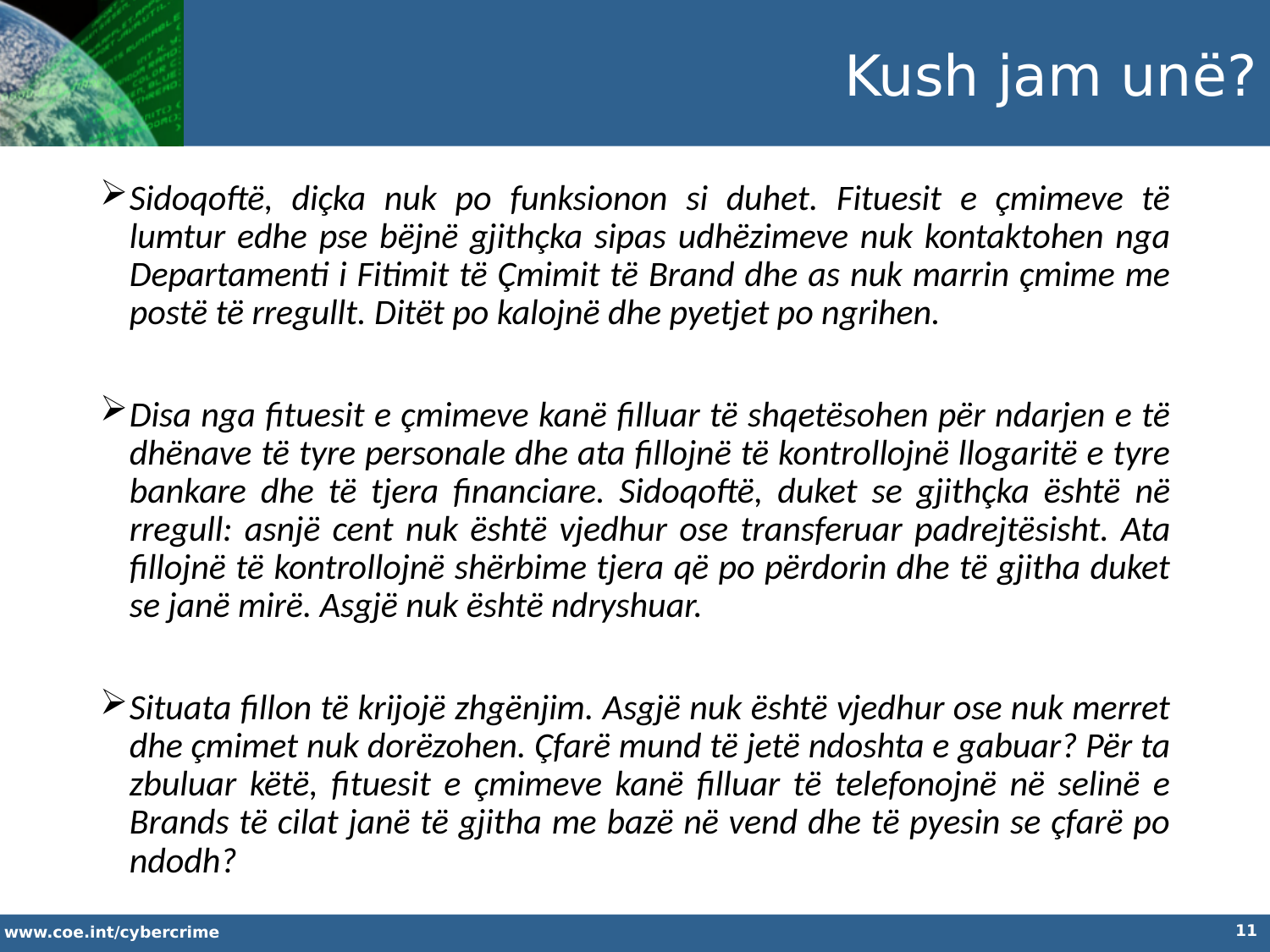

Kush jam unë?
Sidoqoftë, diçka nuk po funksionon si duhet. Fituesit e çmimeve të lumtur edhe pse bëjnë gjithçka sipas udhëzimeve nuk kontaktohen nga Departamenti i Fitimit të Çmimit të Brand dhe as nuk marrin çmime me postë të rregullt. Ditët po kalojnë dhe pyetjet po ngrihen.

Disa nga fituesit e çmimeve kanë filluar të shqetësohen për ndarjen e të dhënave të tyre personale dhe ata fillojnë të kontrollojnë llogaritë e tyre bankare dhe të tjera financiare. Sidoqoftë, duket se gjithçka është në rregull: asnjë cent nuk është vjedhur ose transferuar padrejtësisht. Ata fillojnë të kontrollojnë shërbime tjera që po përdorin dhe të gjitha duket se janë mirë. Asgjë nuk është ndryshuar.

Situata fillon të krijojë zhgënjim. Asgjë nuk është vjedhur ose nuk merret dhe çmimet nuk dorëzohen. Çfarë mund të jetë ndoshta e gabuar? Për ta zbuluar këtë, fituesit e çmimeve kanë filluar të telefonojnë në selinë e Brands të cilat janë të gjitha me bazë në vend dhe të pyesin se çfarë po ndodh?

11